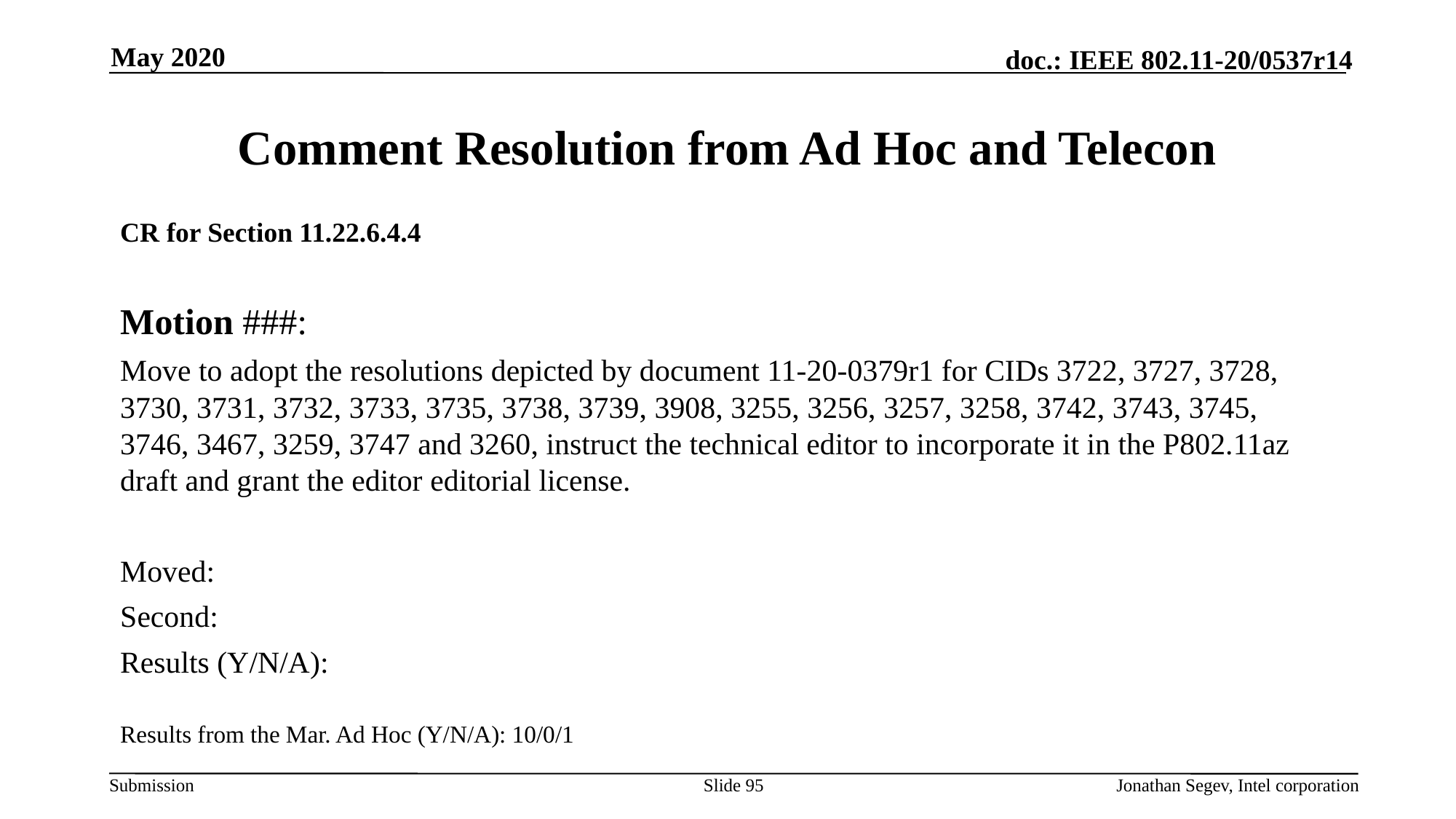

May 2020
# Comment Resolution from Ad Hoc and Telecon
CR for Section 11.22.6.4.4

Motion ###:
Move to adopt the resolutions depicted by document 11-20-0379r1 for CIDs 3722, 3727, 3728, 3730, 3731, 3732, 3733, 3735, 3738, 3739, 3908, 3255, 3256, 3257, 3258, 3742, 3743, 3745, 3746, 3467, 3259, 3747 and 3260, instruct the technical editor to incorporate it in the P802.11az draft and grant the editor editorial license.

Moved:
Second:
Results (Y/N/A):

Results from the Mar. Ad Hoc (Y/N/A): 10/0/1

Slide 95
Jonathan Segev, Intel corporation